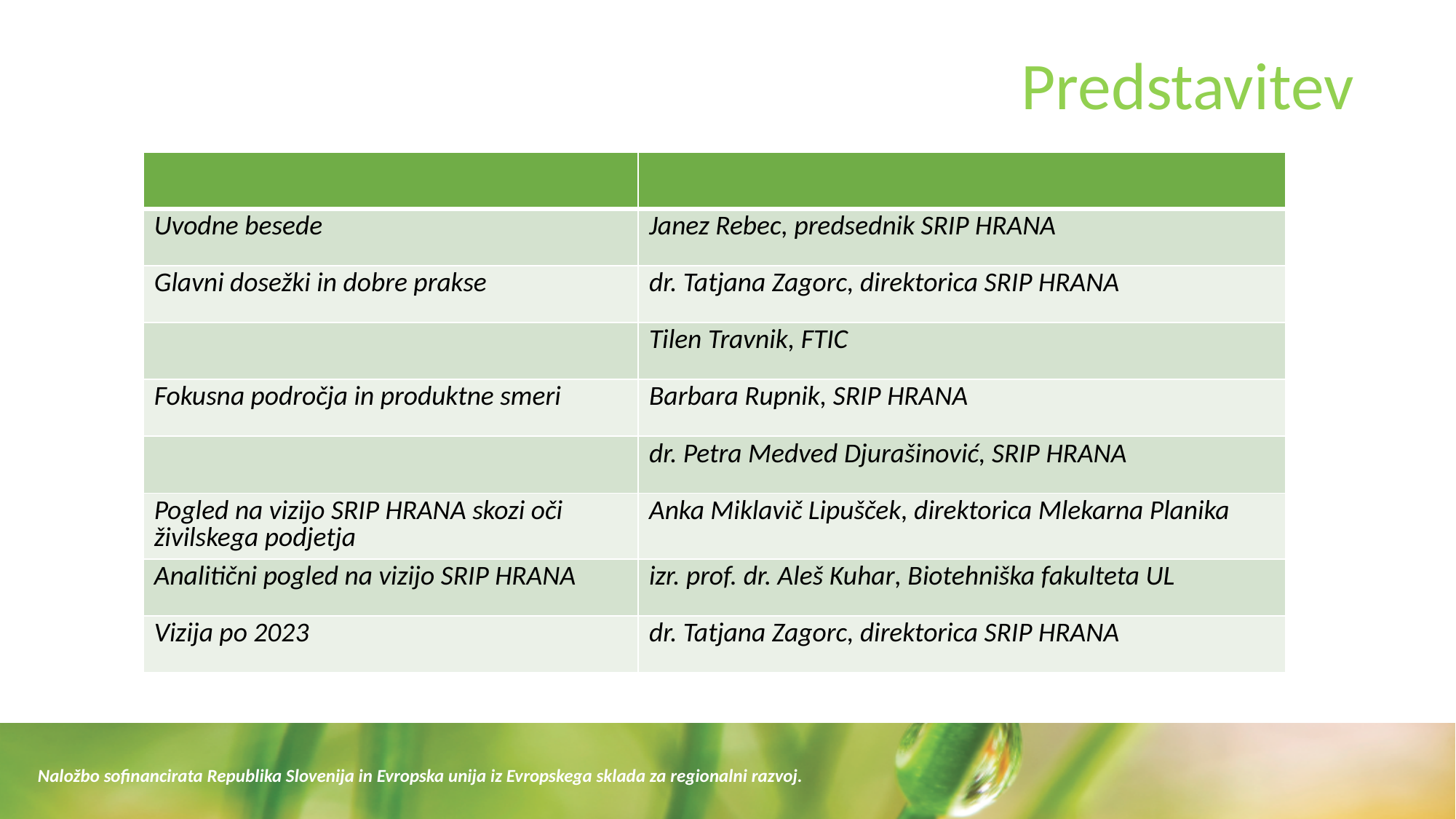

# Predstavitev
|  |  |
| --- | --- |
| Uvodne besede | Janez Rebec, predsednik SRIP HRANA |
| Glavni dosežki in dobre prakse | dr. Tatjana Zagorc, direktorica SRIP HRANA |
|  | Tilen Travnik, FTIC |
| Fokusna področja in produktne smeri | Barbara Rupnik, SRIP HRANA |
|  | dr. Petra Medved Djurašinović, SRIP HRANA |
| Pogled na vizijo SRIP HRANA skozi oči živilskega podjetja | Anka Miklavič Lipušček, direktorica Mlekarna Planika |
| Analitični pogled na vizijo SRIP HRANA | izr. prof. dr. Aleš Kuhar, Biotehniška fakulteta UL |
| Vizija po 2023 | dr. Tatjana Zagorc, direktorica SRIP HRANA |
Naložbo sofinancirata Republika Slovenija in Evropska unija iz Evropskega sklada za regionalni razvoj.